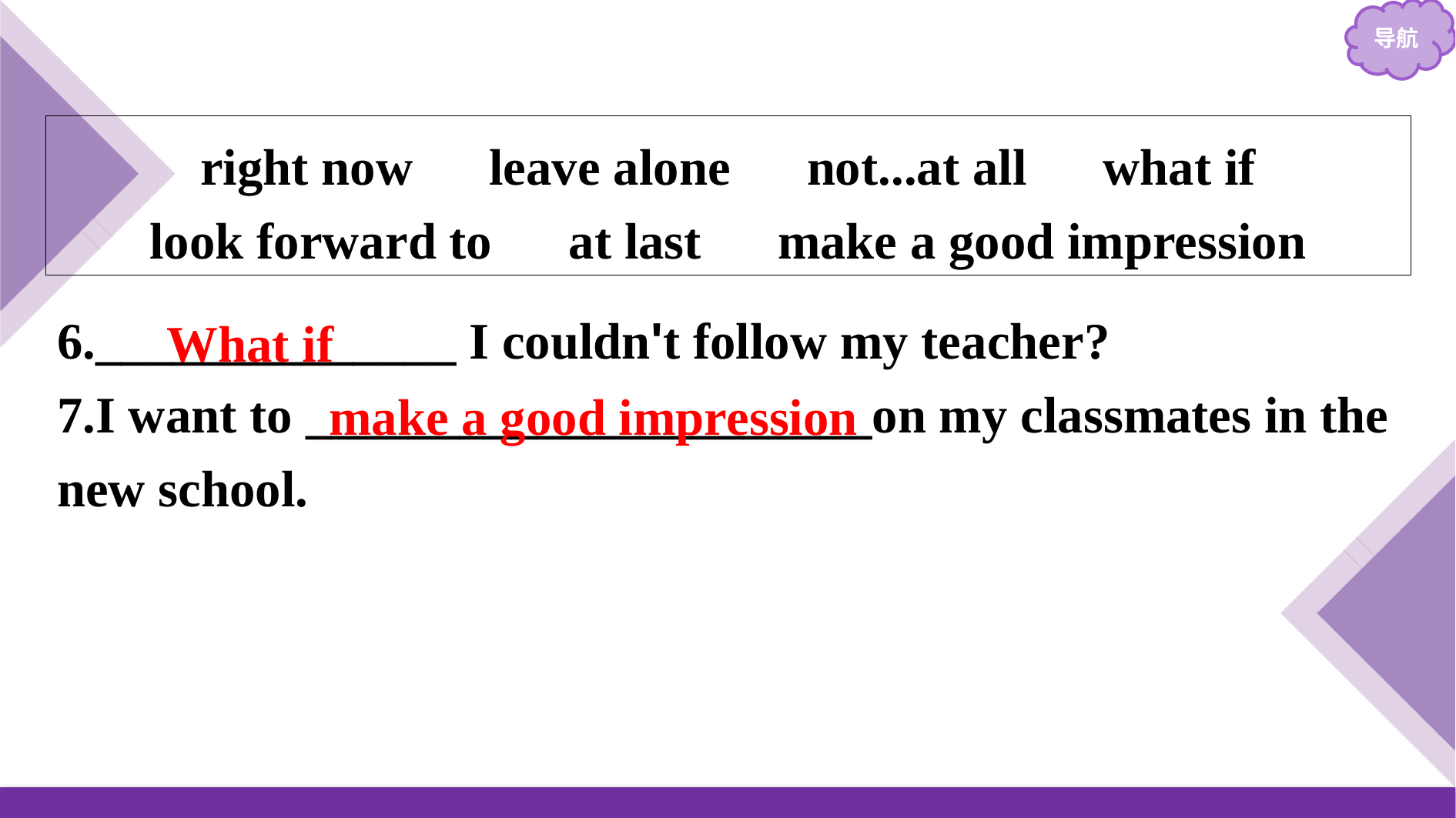

right now　leave alone　not...at all　what if
look forward to　at last　make a good impression
6.______________ I couldn't follow my teacher?
7.I want to ______________________on my classmates in the new school.
What if
make a good impression